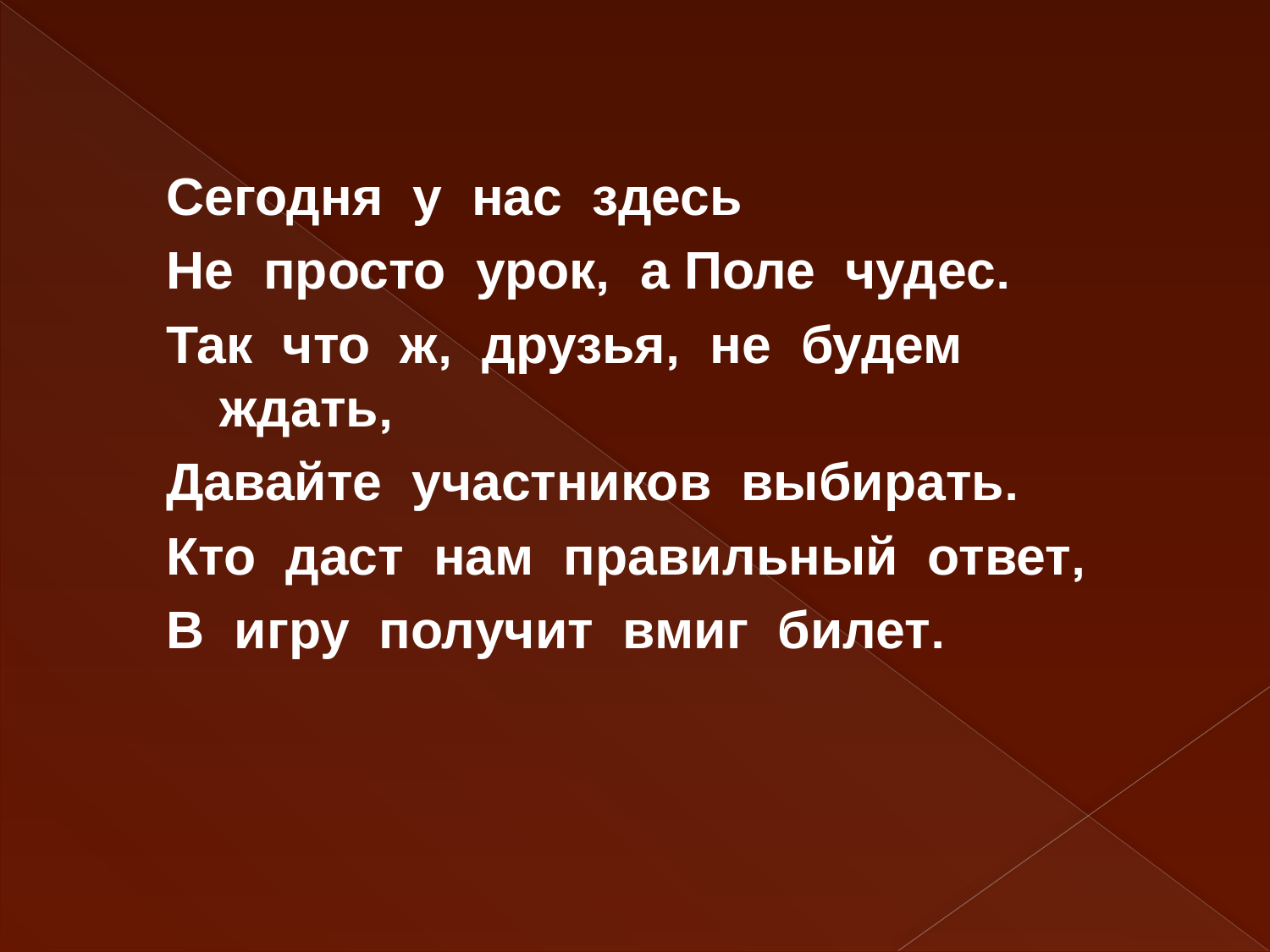

Сегодня  у  нас  здесь
Не  просто  урок,  а Поле  чудес.
Так  что  ж,  друзья,  не  будем  ждать,
Давайте  участников  выбирать.
Кто  даст  нам  правильный  ответ,
В  игру  получит  вмиг  билет.